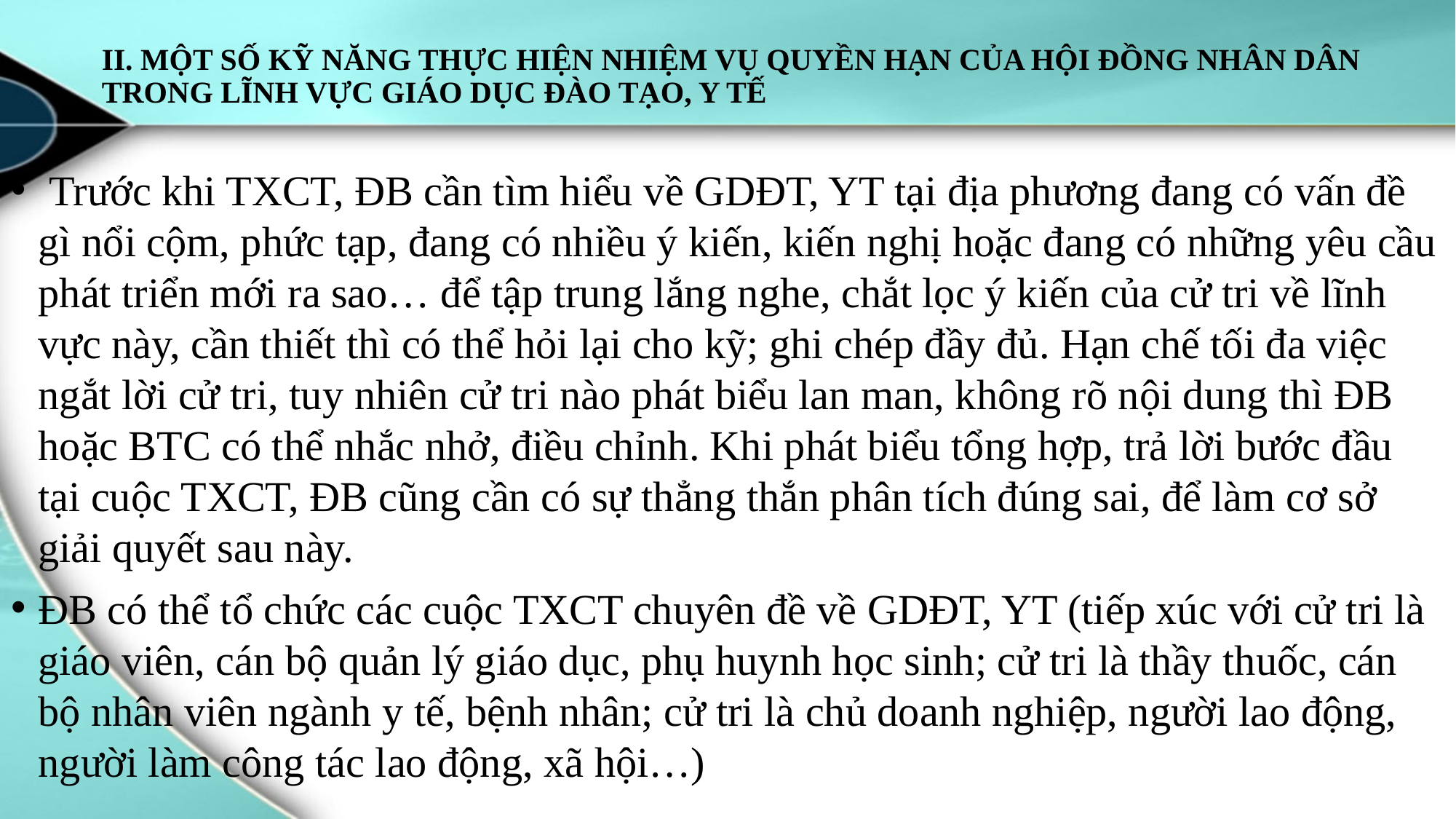

# II. MỘT SỐ KỸ NĂNG THỰC HIỆN NHIỆM VỤ QUYỀN HẠN CỦA HỘI ĐỒNG NHÂN DÂN TRONG LĨNH VỰC GIÁO DỤC ĐÀO TẠO, Y TẾ
 Trước khi TXCT, ĐB cần tìm hiểu về GDĐT, YT tại địa phương đang có vấn đề gì nổi cộm, phức tạp, đang có nhiều ý kiến, kiến nghị hoặc đang có những yêu cầu phát triển mới ra sao… để tập trung lắng nghe, chắt lọc ý kiến của cử tri về lĩnh vực này, cần thiết thì có thể hỏi lại cho kỹ; ghi chép đầy đủ. Hạn chế tối đa việc ngắt lời cử tri, tuy nhiên cử tri nào phát biểu lan man, không rõ nội dung thì ĐB hoặc BTC có thể nhắc nhở, điều chỉnh. Khi phát biểu tổng hợp, trả lời bước đầu tại cuộc TXCT, ĐB cũng cần có sự thẳng thắn phân tích đúng sai, để làm cơ sở giải quyết sau này.
ĐB có thể tổ chức các cuộc TXCT chuyên đề về GDĐT, YT (tiếp xúc với cử tri là giáo viên, cán bộ quản lý giáo dục, phụ huynh học sinh; cử tri là thầy thuốc, cán bộ nhân viên ngành y tế, bệnh nhân; cử tri là chủ doanh nghiệp, người lao động, người làm công tác lao động, xã hội…)